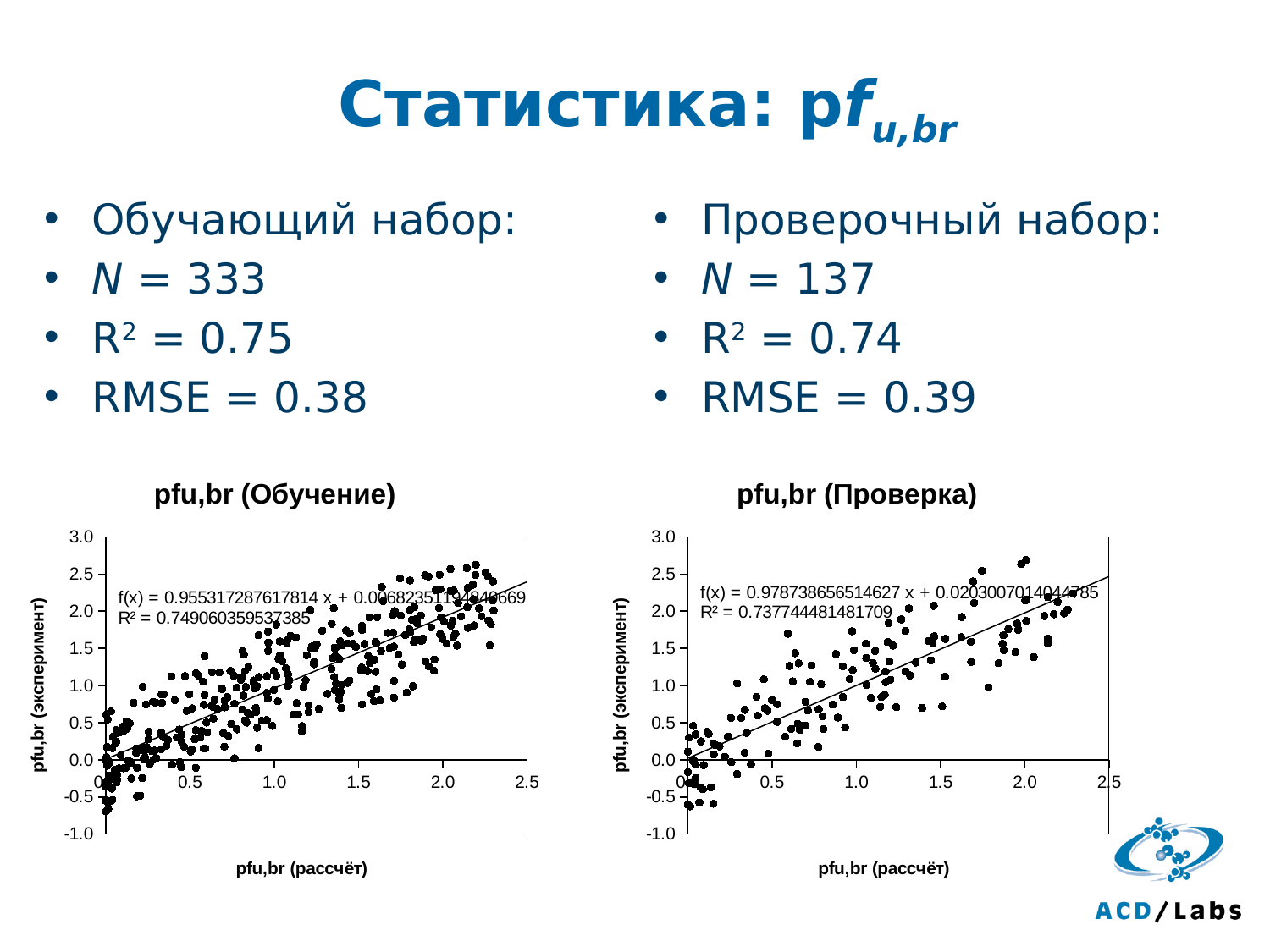

# Статистика: pfu,br
Обучающий набор:
N = 333
R2 = 0.75
RMSE = 0.38
Проверочный набор:
N = 137
R2 = 0.74
RMSE = 0.39

### Chart: pfu,br (Обучение)

| Category |  |
|---|---|

### Chart: pfu,br (Проверка)

| Category |  |
|---|---|